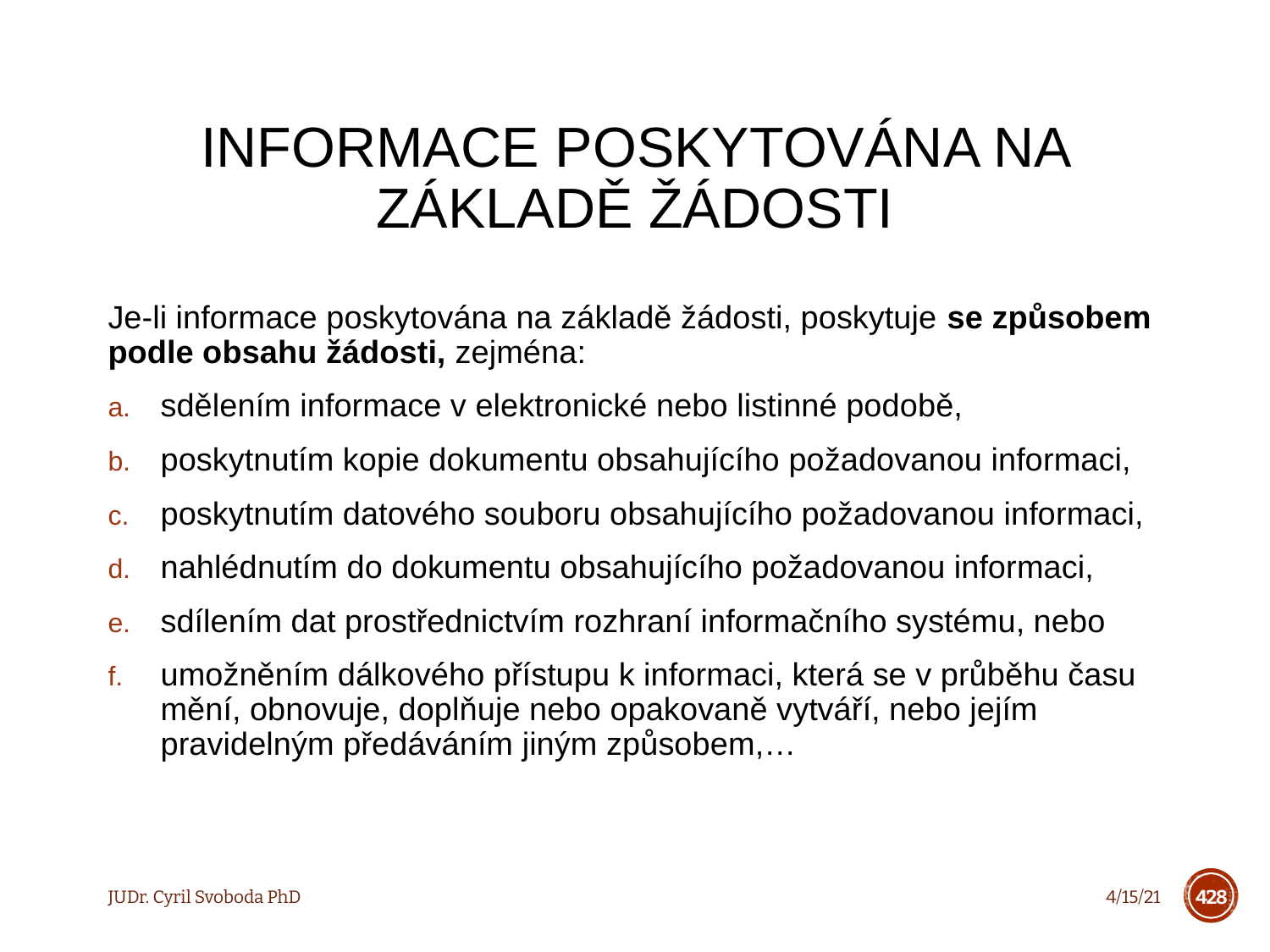

# Informace poskytována na základě žádosti
Je-li informace poskytována na základě žádosti, poskytuje se způsobem podle obsahu žádosti, zejména:
sdělením informace v elektronické nebo listinné podobě,
poskytnutím kopie dokumentu obsahujícího požadovanou informaci,
poskytnutím datového souboru obsahujícího požadovanou informaci,
nahlédnutím do dokumentu obsahujícího požadovanou informaci,
sdílením dat prostřednictvím rozhraní informačního systému, nebo
umožněním dálkového přístupu k informaci, která se v průběhu času mění, obnovuje, doplňuje nebo opakovaně vytváří, nebo jejím pravidelným předáváním jiným způsobem,…
JUDr. Cyril Svoboda PhD
4/15/21
428